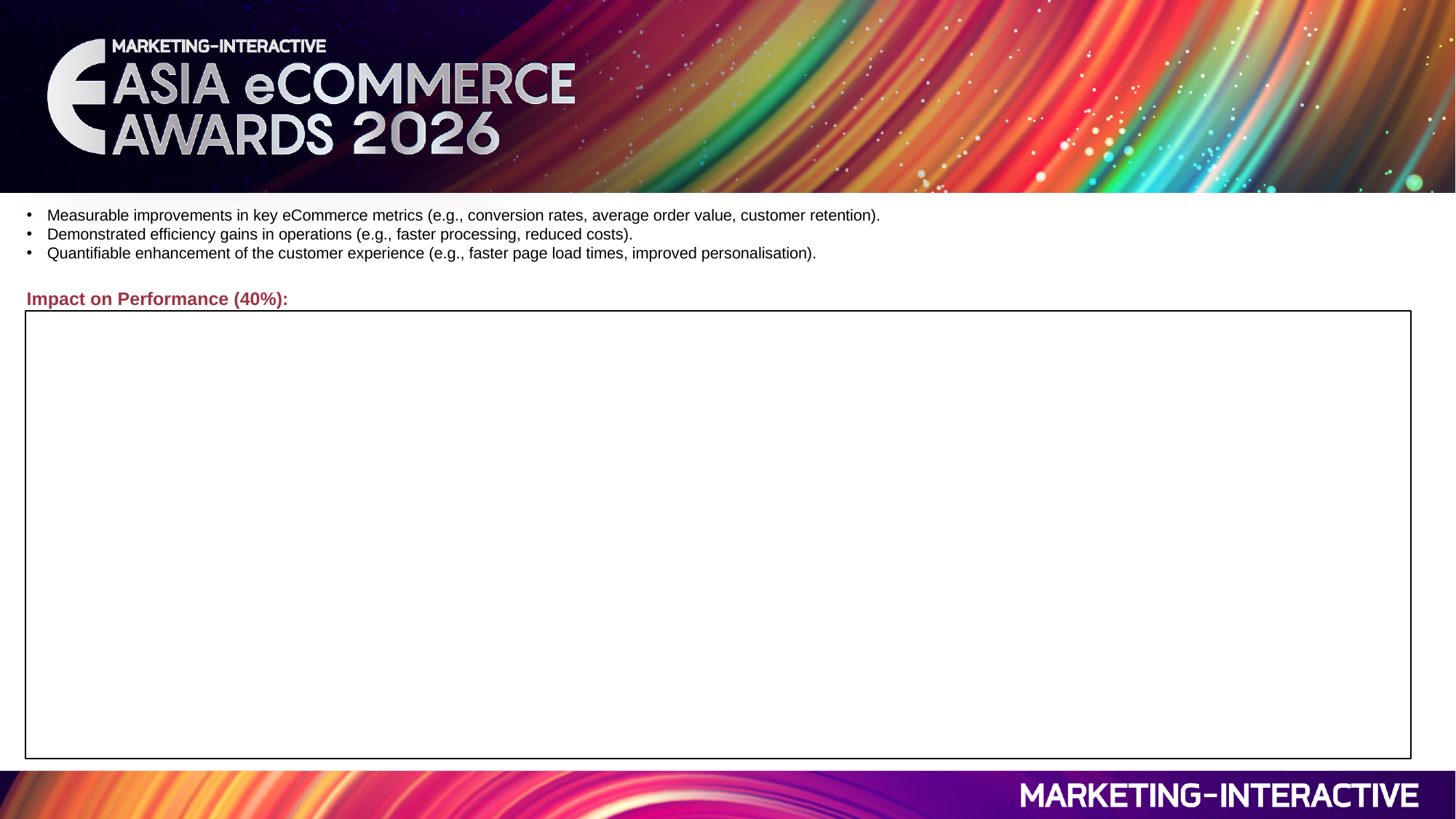

Measurable improvements in key eCommerce metrics (e.g., conversion rates, average order value, customer retention).
Demonstrated efficiency gains in operations (e.g., faster processing, reduced costs).
Quantifiable enhancement of the customer experience (e.g., faster page load times, improved personalisation).
Impact on Performance (40%):